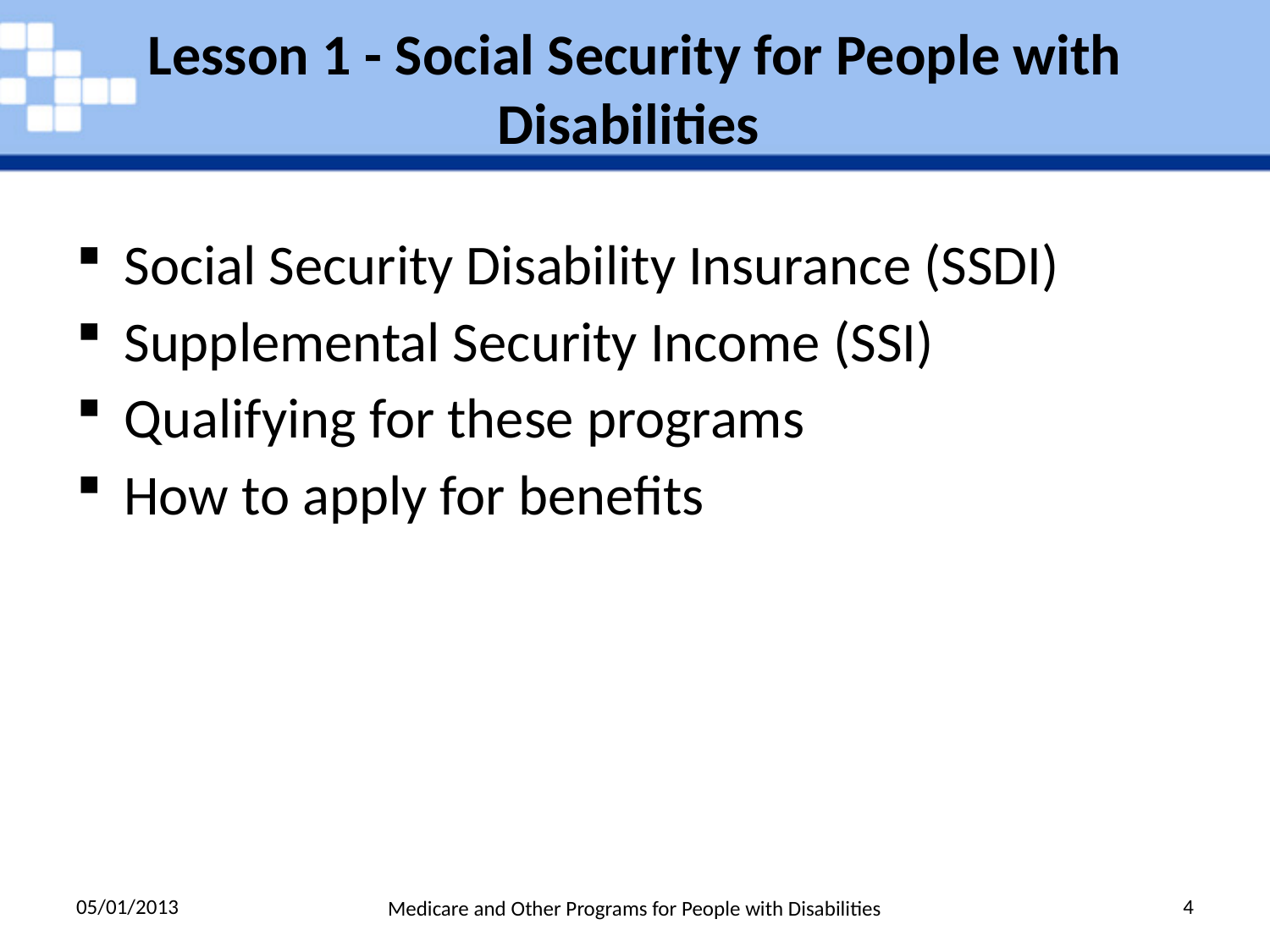

# Lesson 1 - Social Security for People with Disabilities
Social Security Disability Insurance (SSDI)
Supplemental Security Income (SSI)
Qualifying for these programs
How to apply for benefits

05/01/2013
4
Medicare and Other Programs for People with Disabilities